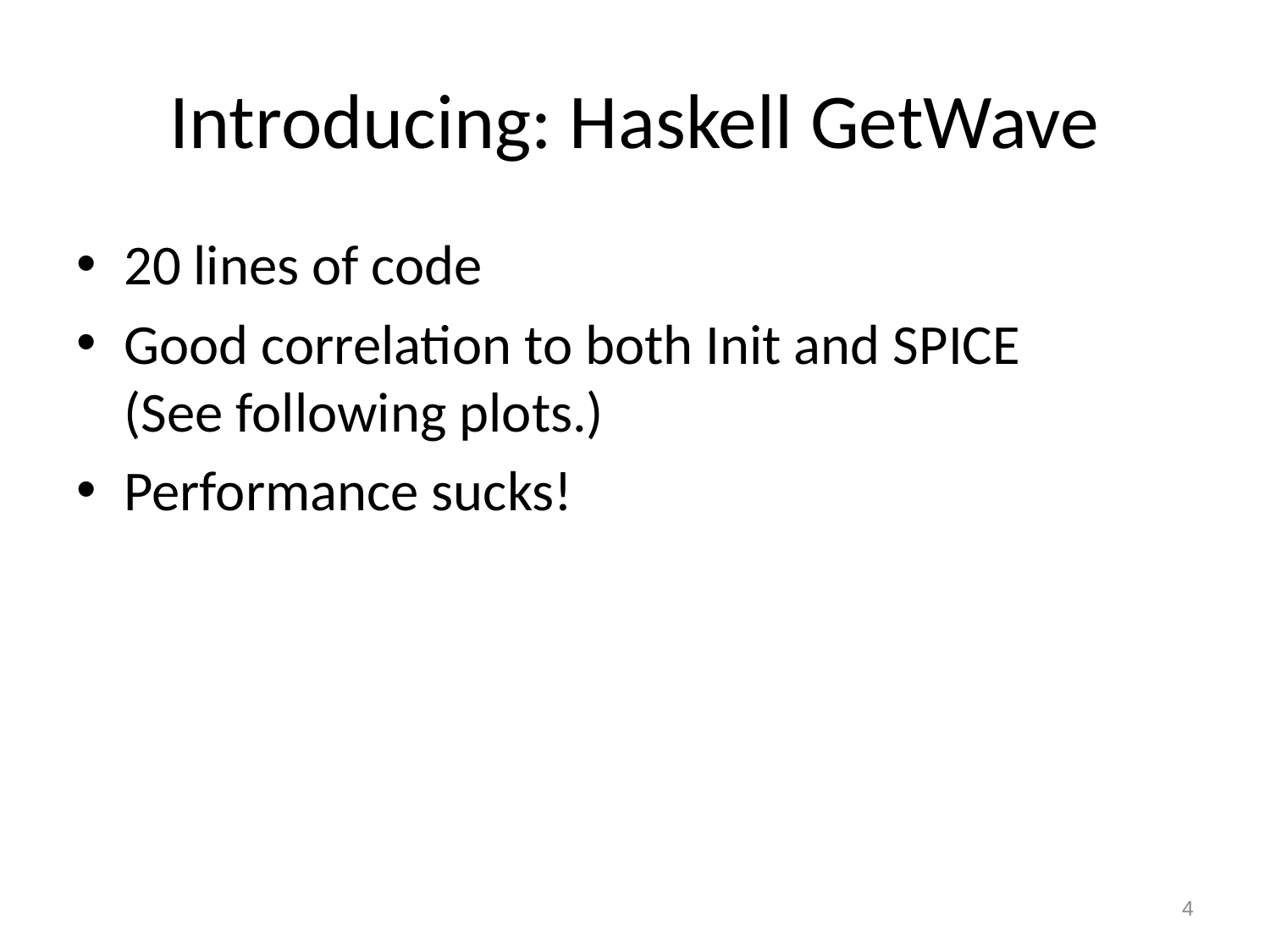

# Introducing: Haskell GetWave
20 lines of code
Good correlation to both Init and SPICE
(See following plots.)
Performance sucks!
4